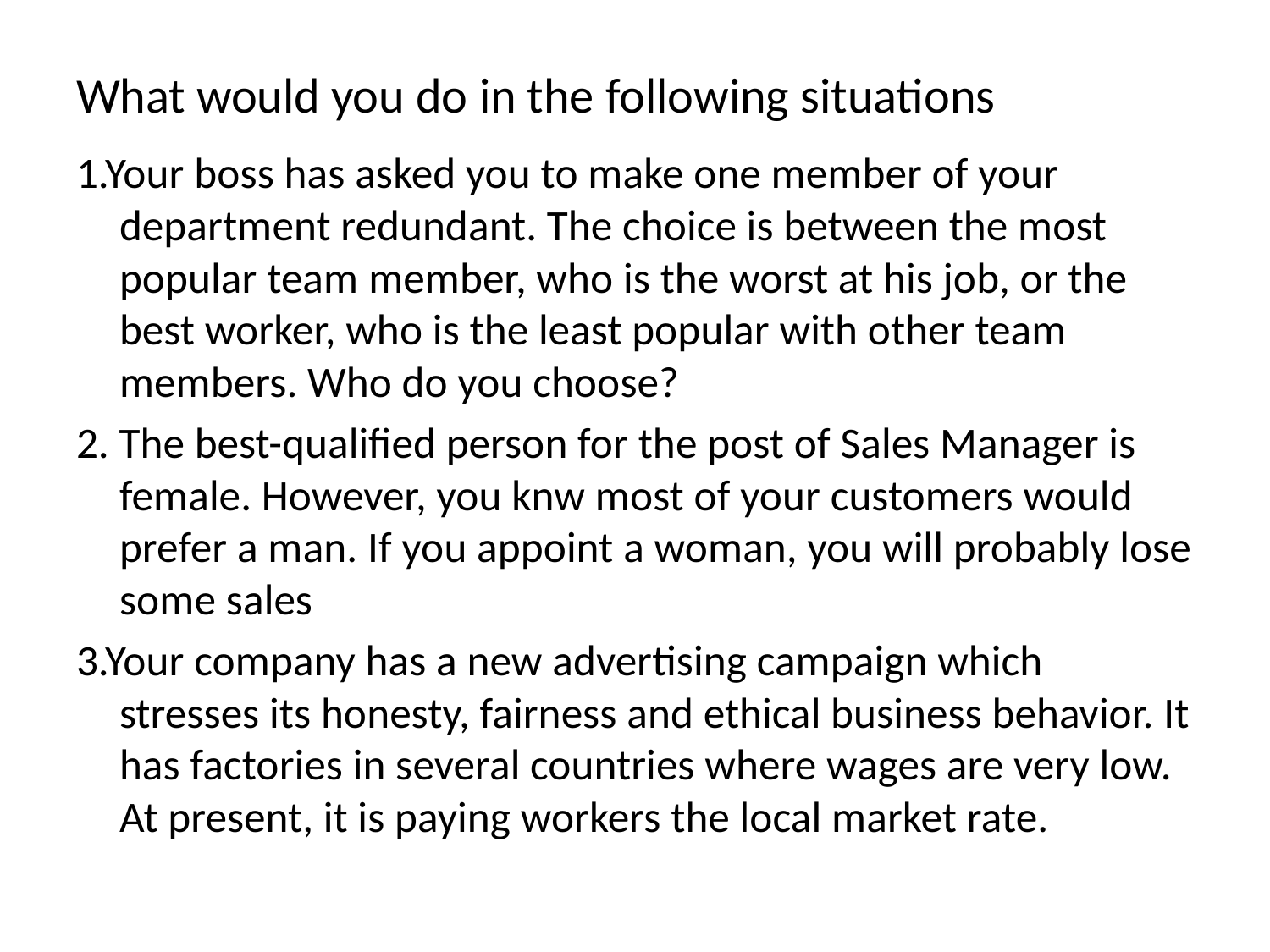

# What would you do in the following situations
1.Your boss has asked you to make one member of your department redundant. The choice is between the most popular team member, who is the worst at his job, or the best worker, who is the least popular with other team members. Who do you choose?
2. The best-qualified person for the post of Sales Manager is female. However, you knw most of your customers would prefer a man. If you appoint a woman, you will probably lose some sales
3.Your company has a new advertising campaign which stresses its honesty, fairness and ethical business behavior. It has factories in several countries where wages are very low. At present, it is paying workers the local market rate.